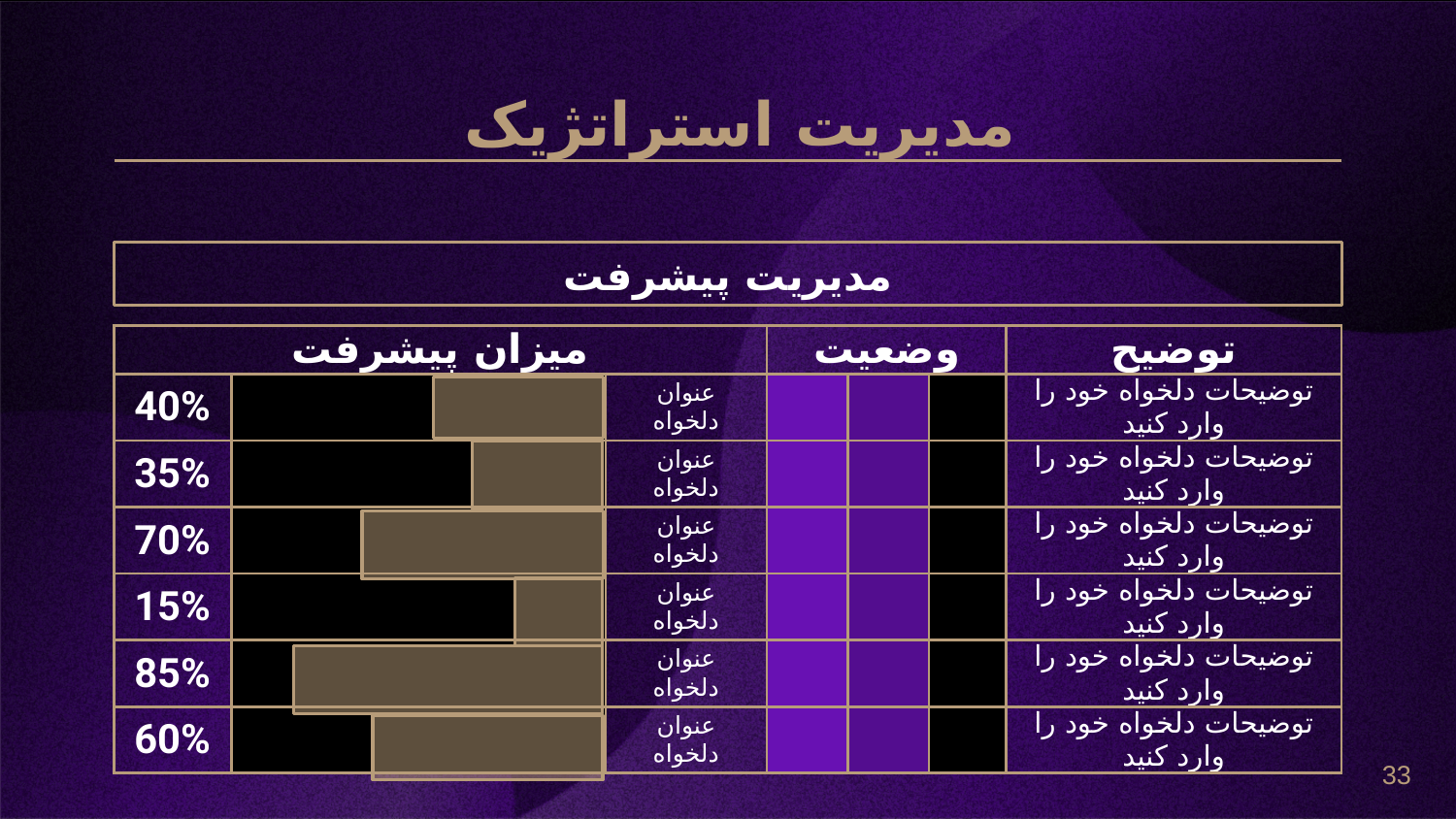

# مدیریت استراتژیک
مدیریت پیشرفت
| میزان پیشرفت |  |  | وضعیت |  |  | توضیح |
| --- | --- | --- | --- | --- | --- | --- |
| 40% |  | عنوان دلخواه |  |  |  | توضیحات دلخواه خود را وارد کنید |
| 35% |  | عنوان دلخواه |  |  |  | توضیحات دلخواه خود را وارد کنید |
| 70% |  | عنوان دلخواه |  |  |  | توضیحات دلخواه خود را وارد کنید |
| 15% |  | عنوان دلخواه |  |  |  | توضیحات دلخواه خود را وارد کنید |
| 85% |  | عنوان دلخواه |  |  |  | توضیحات دلخواه خود را وارد کنید |
| 60% |  | عنوان دلخواه |  |  |  | توضیحات دلخواه خود را وارد کنید |

33